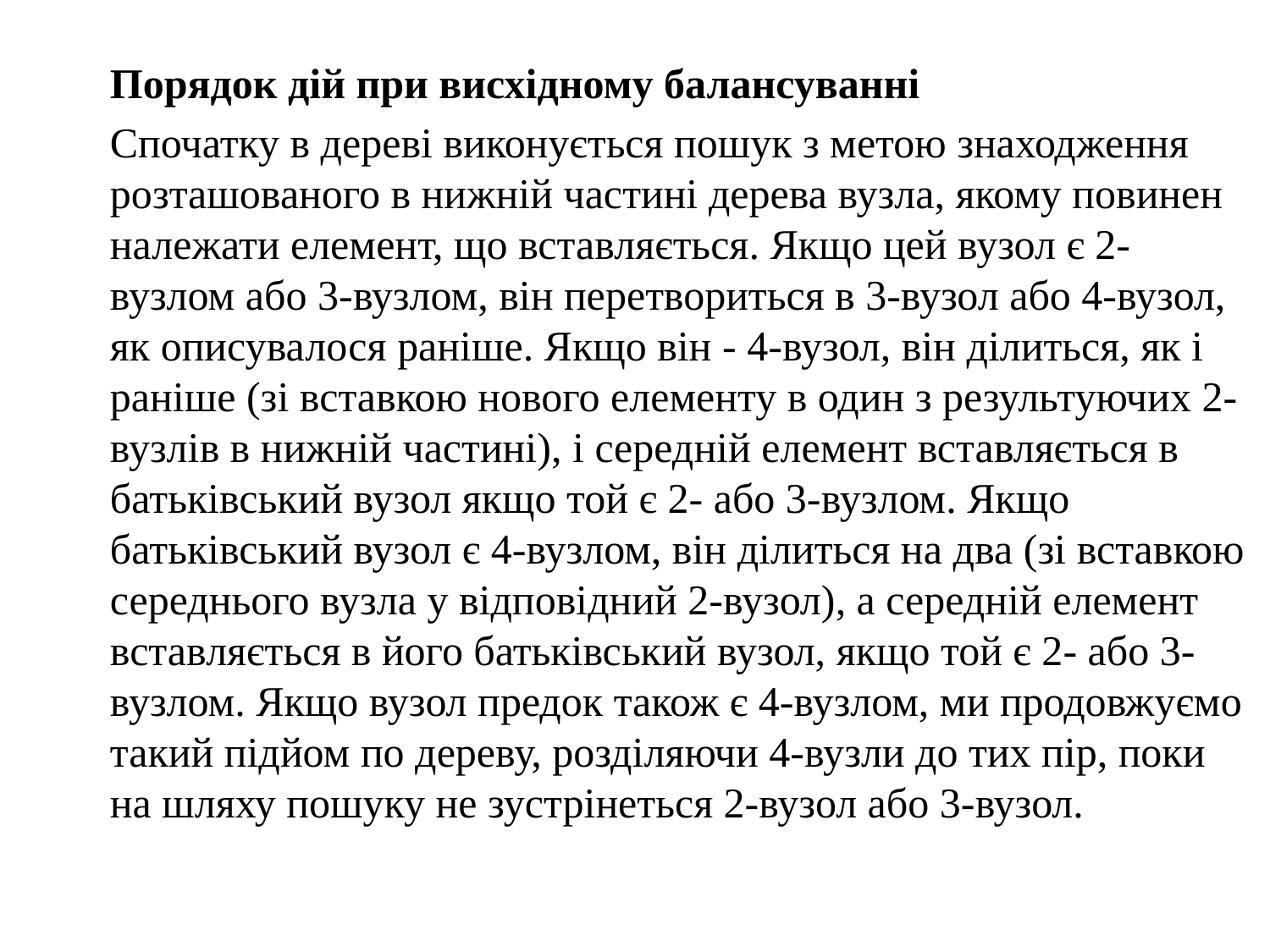

Порядок дій при висхідному балансуванні
	Спочатку в дереві виконується пошук з метою знаходження розташованого в нижній частині дерева вузла, якому повинен належати елемент, що вставляється. Якщо цей вузол є 2-вузлом або 3-вузлом, він перетвориться в 3-вузол або 4-вузол, як описувалося раніше. Якщо він - 4-вузол, він ділиться, як і раніше (зі вставкою нового елементу в один з результуючих 2-вузлів в нижній частині), і середній елемент вставляється в батьківський вузол якщо той є 2- або 3-вузлом. Якщо батьківський вузол є 4-вузлом, він ділиться на два (зі вставкою середнього вузла у відповідний 2-вузол), а середній елемент вставляється в його батьківський вузол, якщо той є 2- або 3-вузлом. Якщо вузол предок також є 4-вузлом, ми продовжуємо такий підйом по дереву, розділяючи 4-вузли до тих пір, поки на шляху пошуку не зустрінеться 2-вузол або 3-вузол.